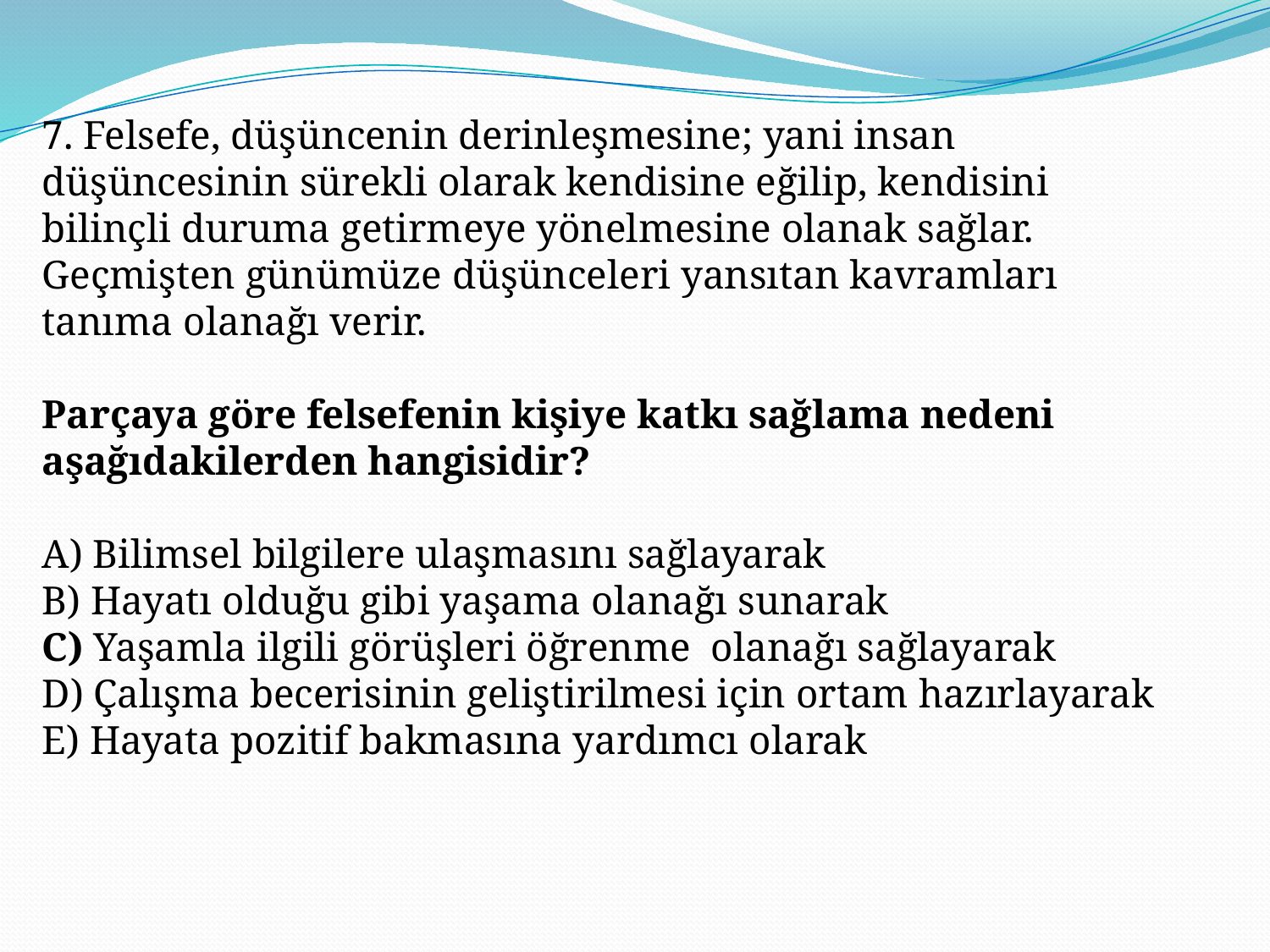

7. Felsefe, düşüncenin derinleşmesine; yani insan düşüncesinin sürekli olarak kendisine eğilip, kendisini bilinçli duruma getirmeye yönelmesine olanak sağlar. Geçmişten günümüze düşünceleri yansıtan kavramları tanıma olanağı verir.

Parçaya göre felsefenin kişiye katkı sağlama nedeni aşağıdakilerden hangisidir?

A) Bilimsel bilgilere ulaşmasını sağlayarak
B) Hayatı olduğu gibi yaşama olanağı sunarak
C) Yaşamla ilgili görüşleri öğrenme  olanağı sağlayarak
D) Çalışma becerisinin geliştirilmesi için ortam hazırlayarak
E) Hayata pozitif bakmasına yardımcı olarak